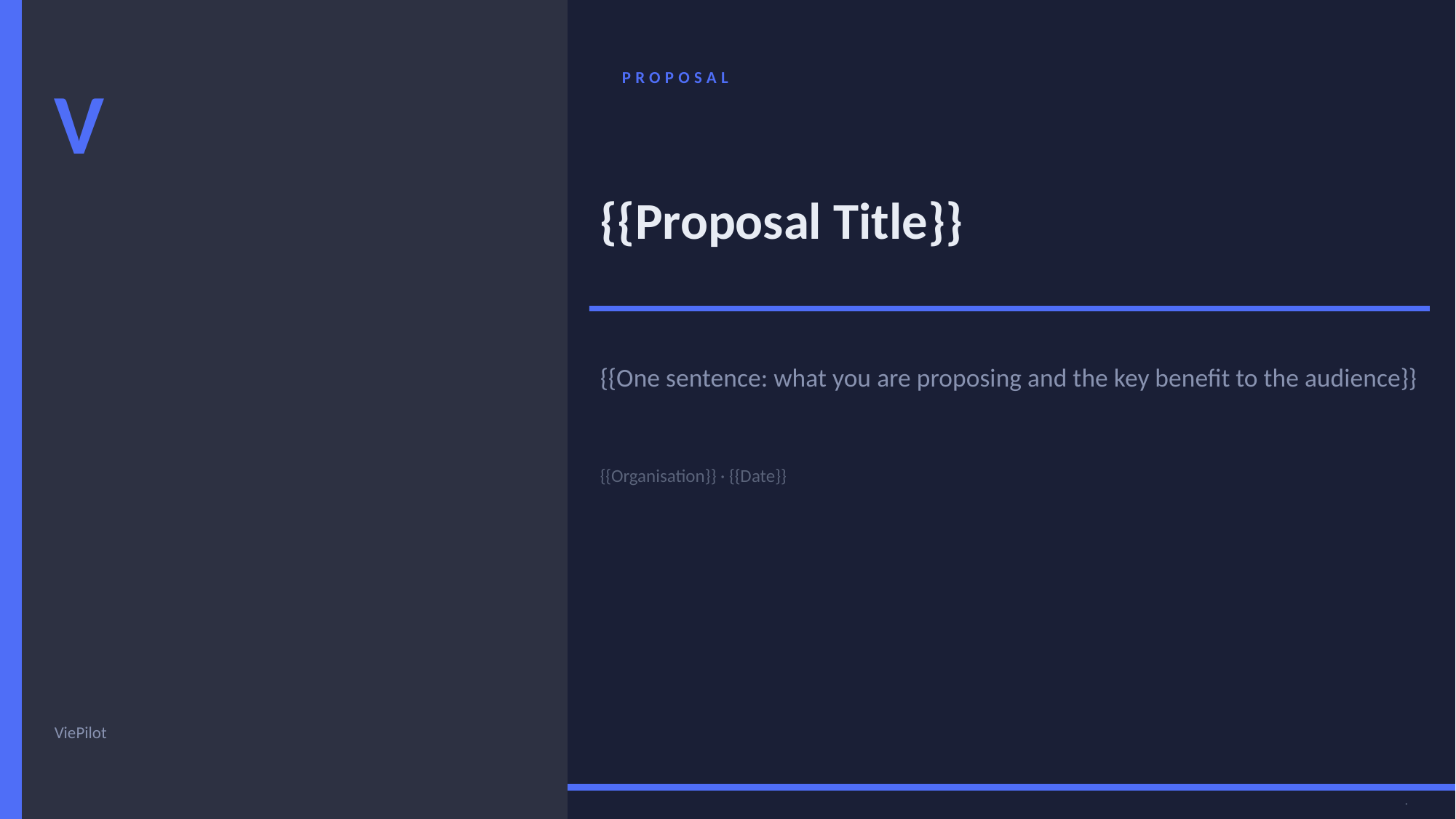

V
PROPOSAL
{{Proposal Title}}

{{One sentence: what you are proposing and the key benefit to the audience}}
{{Organisation}} · {{Date}}
ViePilot